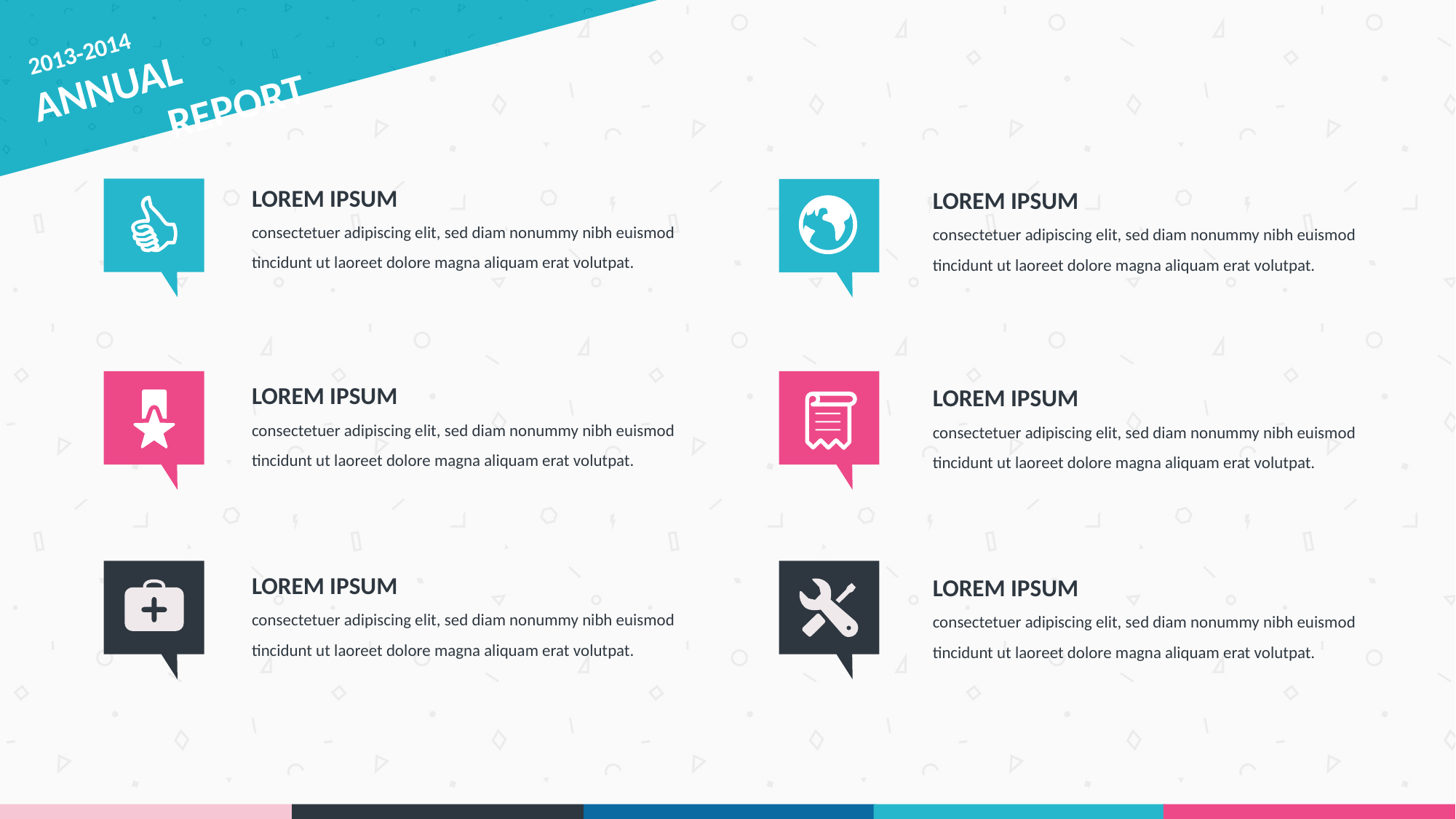

2013-2014
ANNUAL
             REPORT
LOREM IPSUM
consectetuer adipiscing elit, sed diam nonummy nibh euismod tincidunt ut laoreet dolore magna aliquam erat volutpat.
LOREM IPSUM
consectetuer adipiscing elit, sed diam nonummy nibh euismod tincidunt ut laoreet dolore magna aliquam erat volutpat.

LOREM IPSUM
consectetuer adipiscing elit, sed diam nonummy nibh euismod tincidunt ut laoreet dolore magna aliquam erat volutpat.
LOREM IPSUM
consectetuer adipiscing elit, sed diam nonummy nibh euismod tincidunt ut laoreet dolore magna aliquam erat volutpat.

LOREM IPSUM
consectetuer adipiscing elit, sed diam nonummy nibh euismod tincidunt ut laoreet dolore magna aliquam erat volutpat.
LOREM IPSUM
consectetuer adipiscing elit, sed diam nonummy nibh euismod tincidunt ut laoreet dolore magna aliquam erat volutpat.